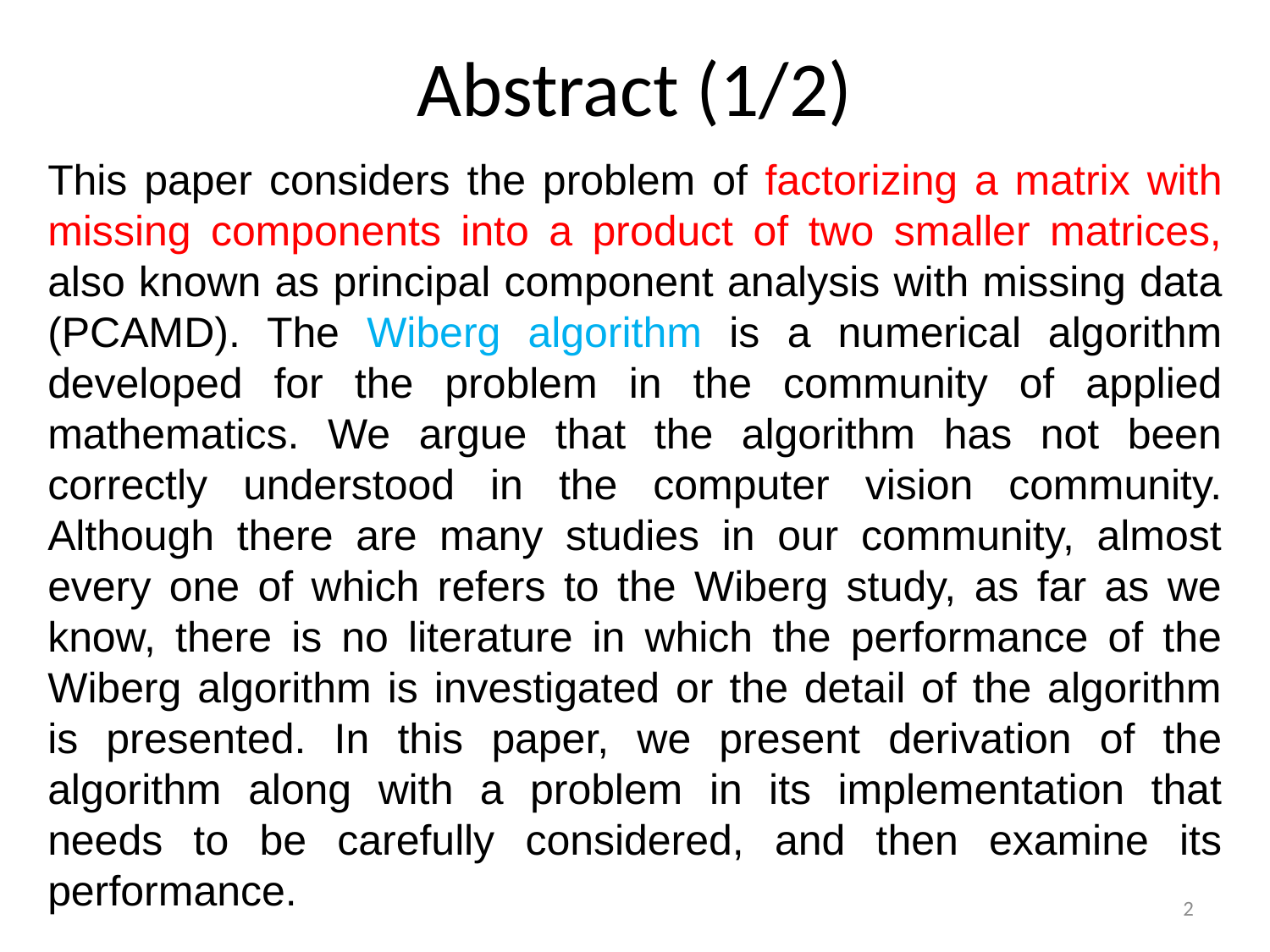

# Abstract (1/2)
This paper considers the problem of factorizing a matrix with missing components into a product of two smaller matrices, also known as principal component analysis with missing data (PCAMD). The Wiberg algorithm is a numerical algorithm developed for the problem in the community of applied mathematics. We argue that the algorithm has not been correctly understood in the computer vision community. Although there are many studies in our community, almost every one of which refers to the Wiberg study, as far as we know, there is no literature in which the performance of the Wiberg algorithm is investigated or the detail of the algorithm is presented. In this paper, we present derivation of the algorithm along with a problem in its implementation that needs to be carefully considered, and then examine its performance.
2